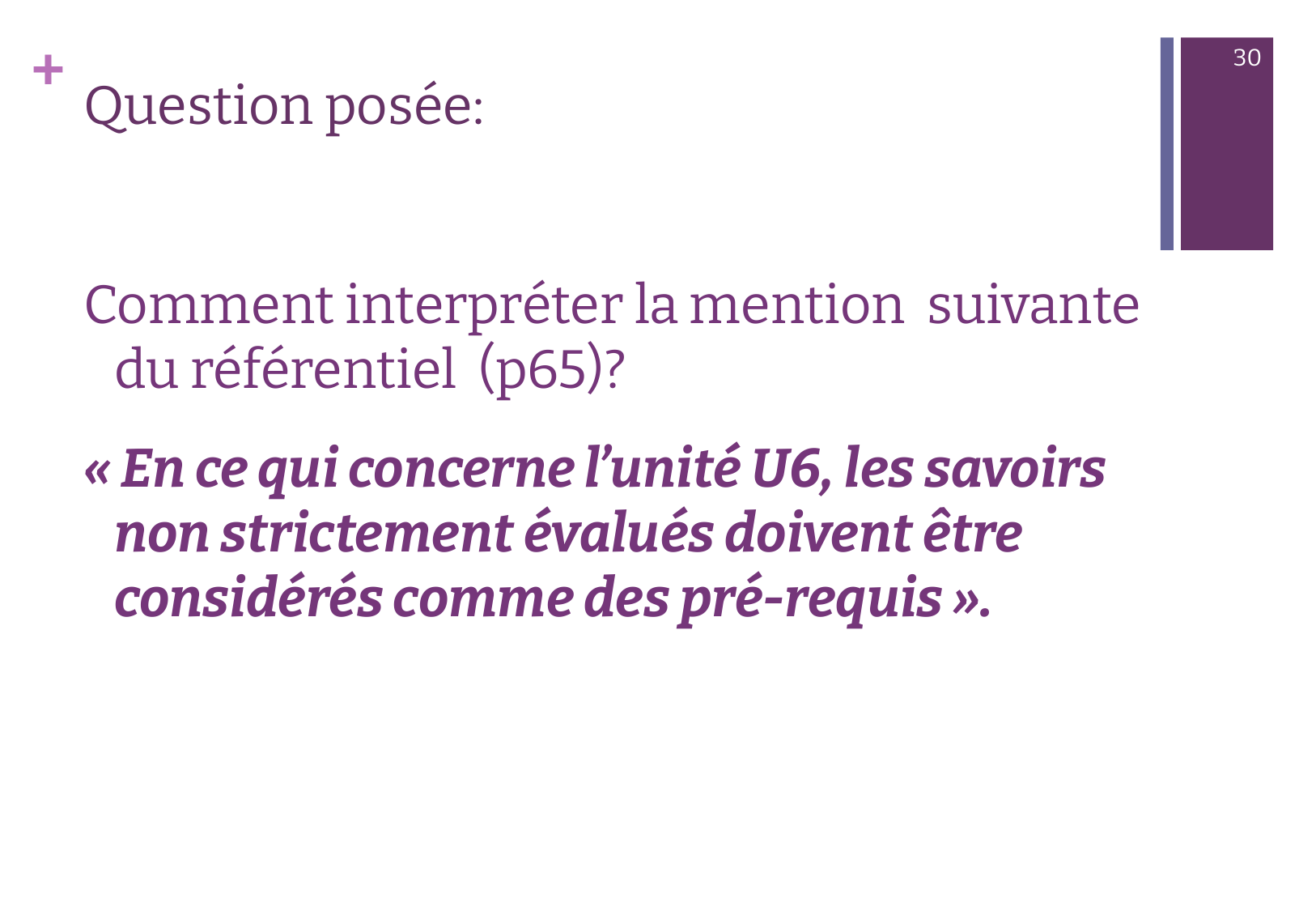

30
# Question posée:
Comment interpréter la mention  suivante du référentiel  (p65)?
« En ce qui concerne l’unité U6, les savoirs non strictement évalués doivent être considérés comme des pré-requis ».